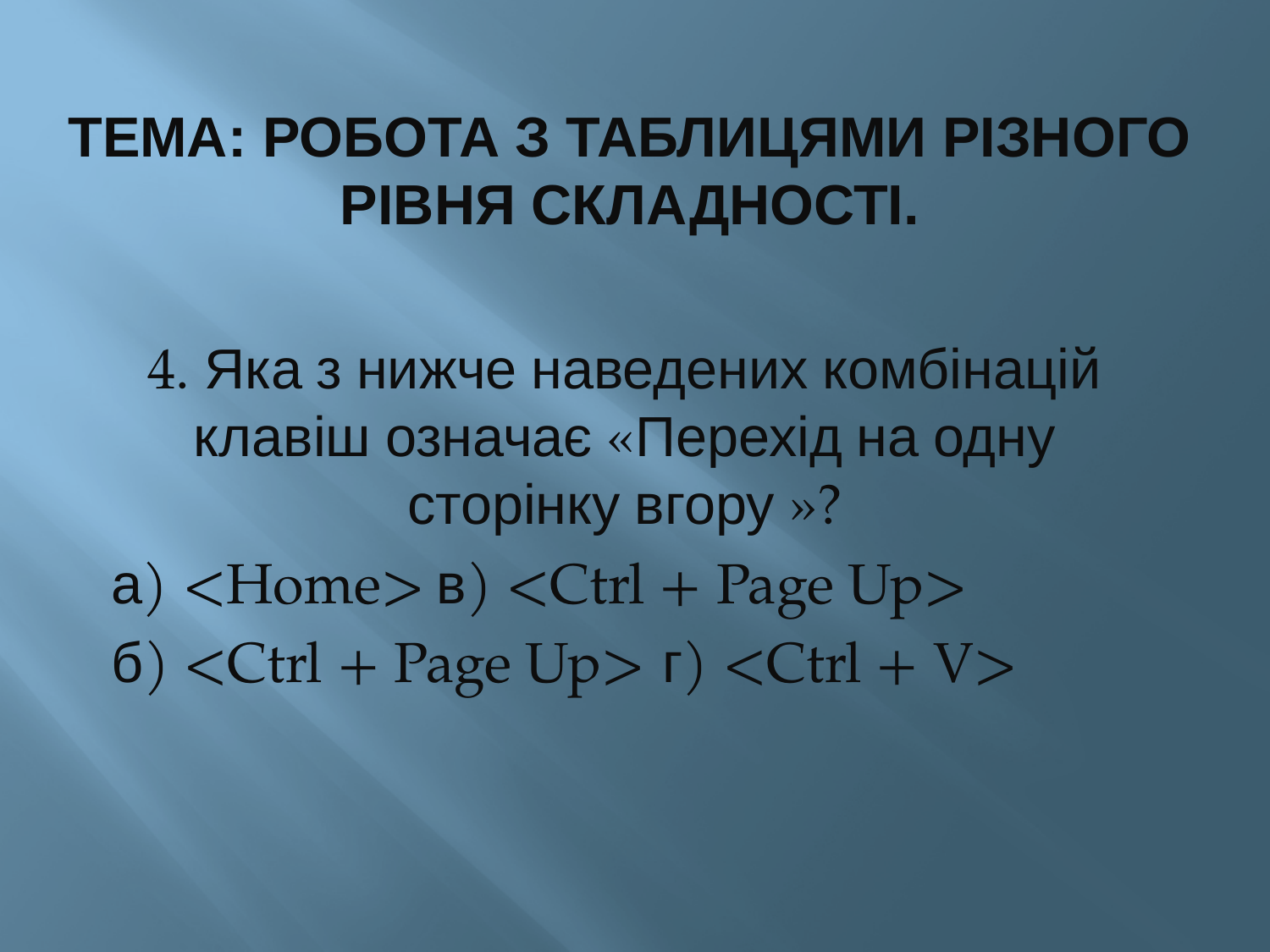

# ТЕМА: Робота з таблицями різного рівня складності.
4. Яка з нижче наведених комбінацій клавіш означає «Перехід на одну сторінку вгору »?
 а) <Home>		в) <Ctrl + Page Up>
 б) <Ctrl + Page Up>	г) <Ctrl + V>